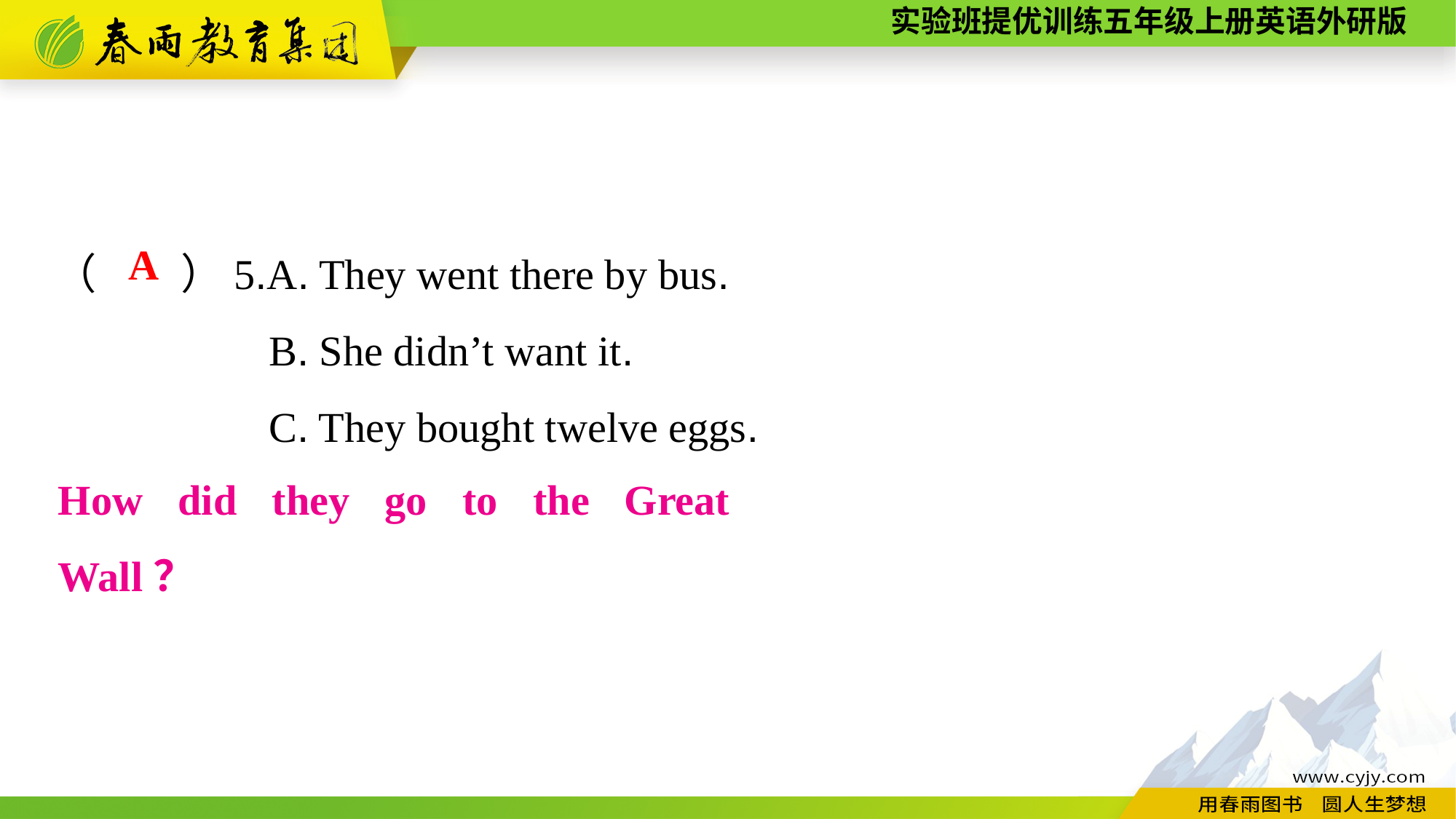

（　　）5.A. They went there by bus.
B. She didn’t want it.
C. They bought twelve eggs.
A
How did they go to the Great Wall？